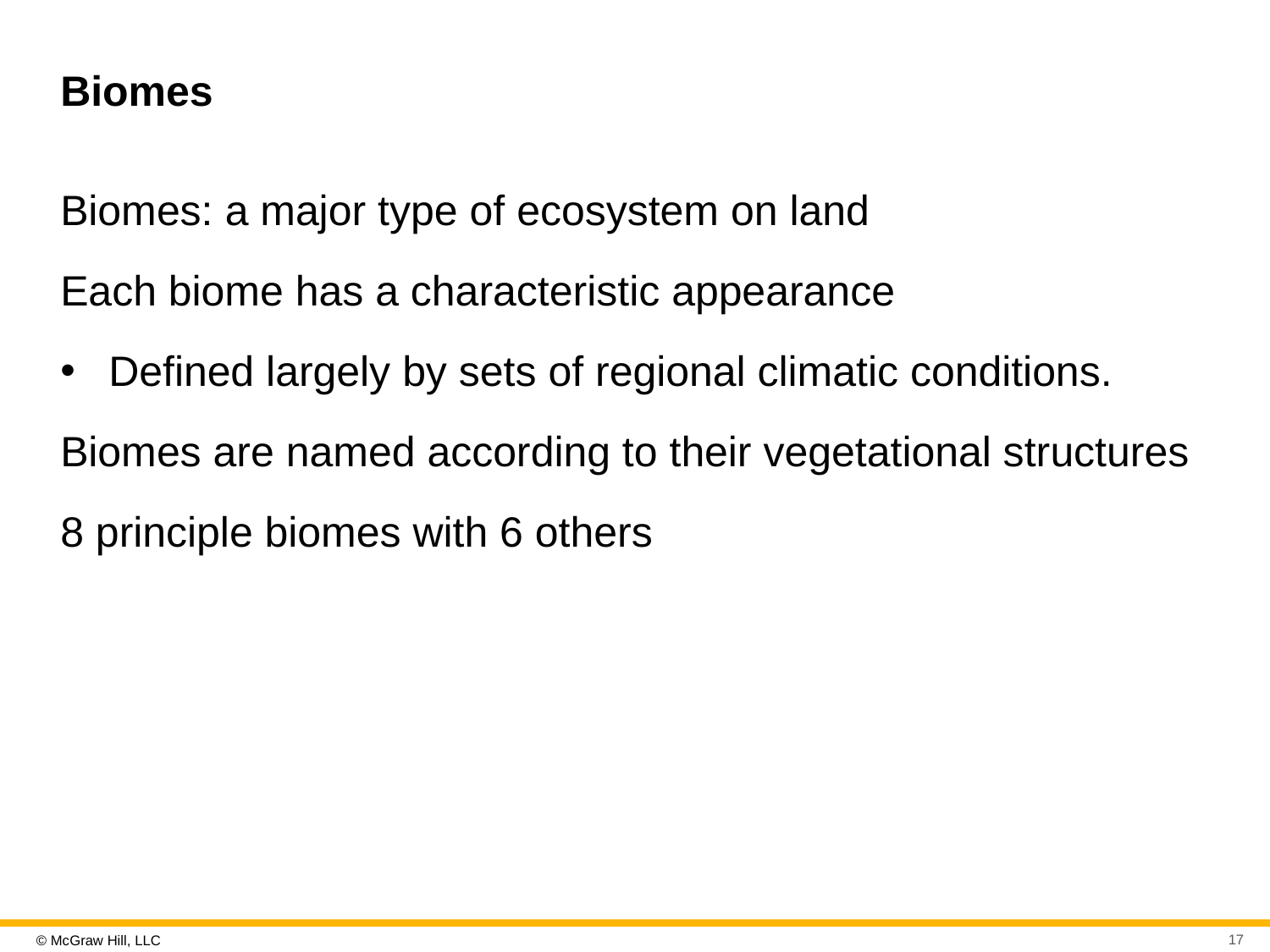

# Biomes
Biomes: a major type of ecosystem on land
Each biome has a characteristic appearance
Defined largely by sets of regional climatic conditions.
Biomes are named according to their vegetational structures
8 principle biomes with 6 others
17